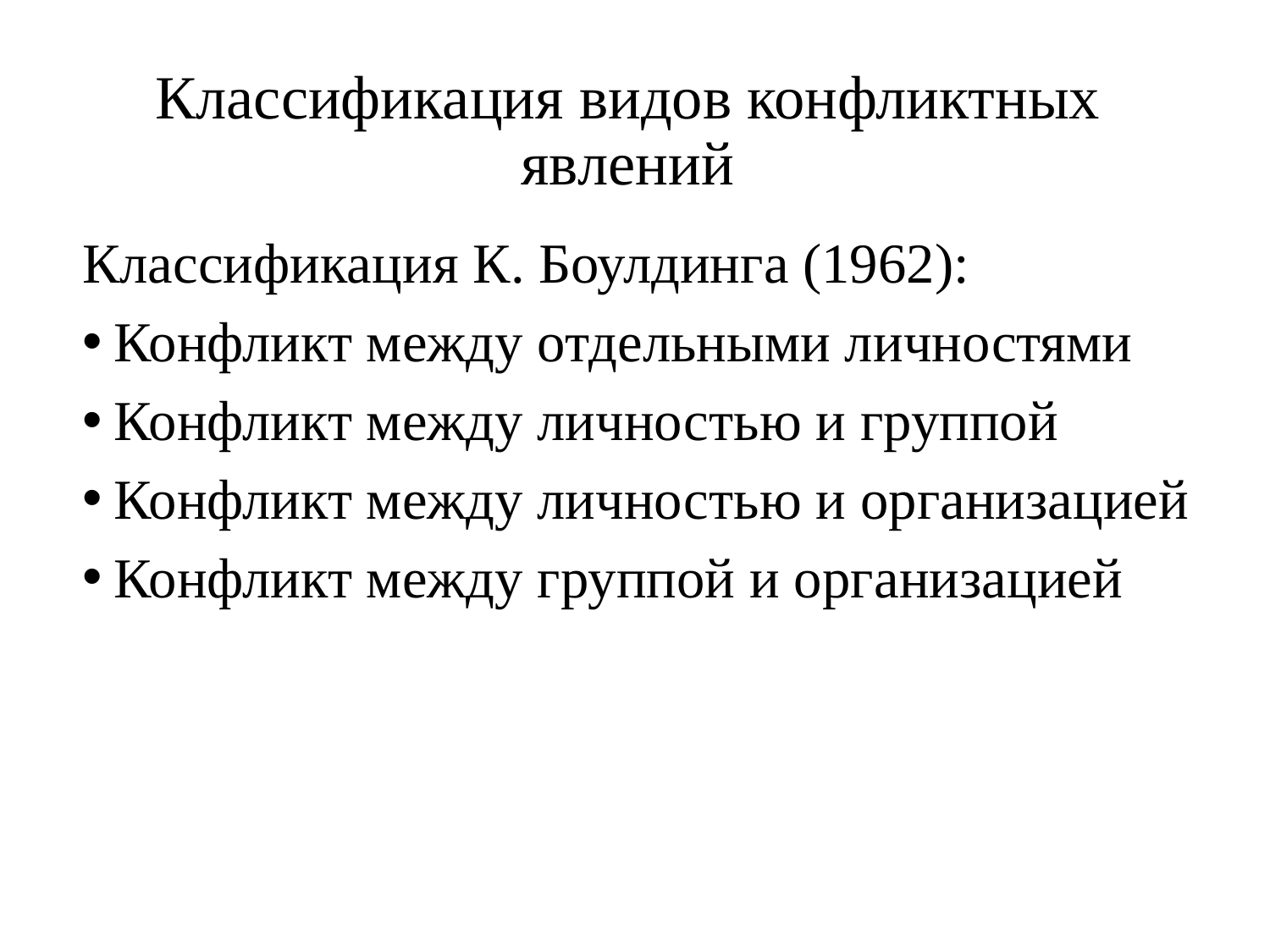

# Классификация видов конфликтных явлений
Классификация К. Боулдинга (1962):
Конфликт между отдельными личностями
Конфликт между личностью и группой
Конфликт между личностью и организацией
Конфликт между группой и организацией